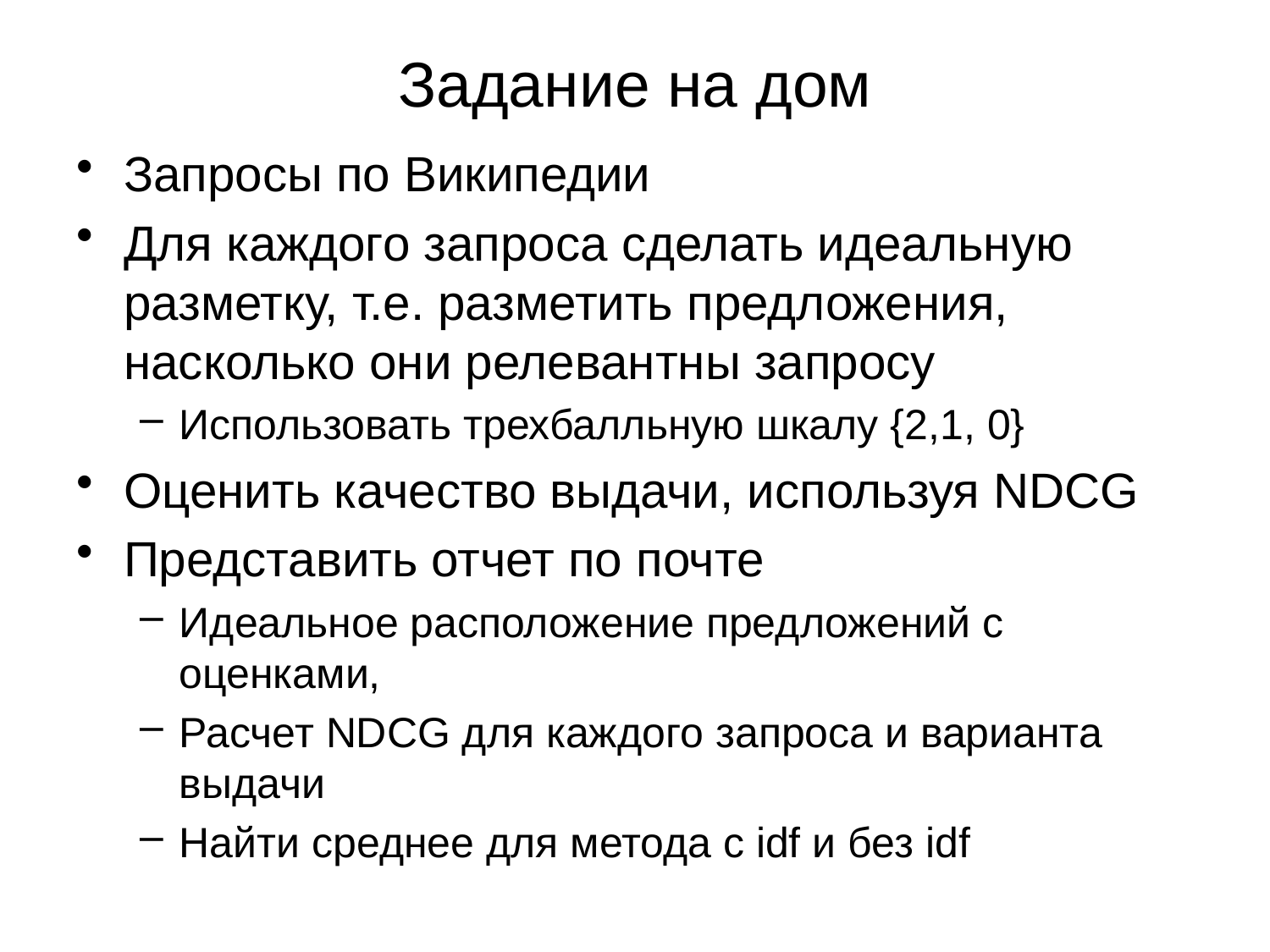

# Задание на дом
Запросы по Википедии
Для каждого запроса сделать идеальную разметку, т.е. разметить предложения, насколько они релевантны запросу
Использовать трехбалльную шкалу {2,1, 0}
Оценить качество выдачи, используя NDCG
Представить отчет по почте
Идеальное расположение предложений с оценками,
Расчет NDCG для каждого запроса и варианта выдачи
Найти среднее для метода с idf и без idf